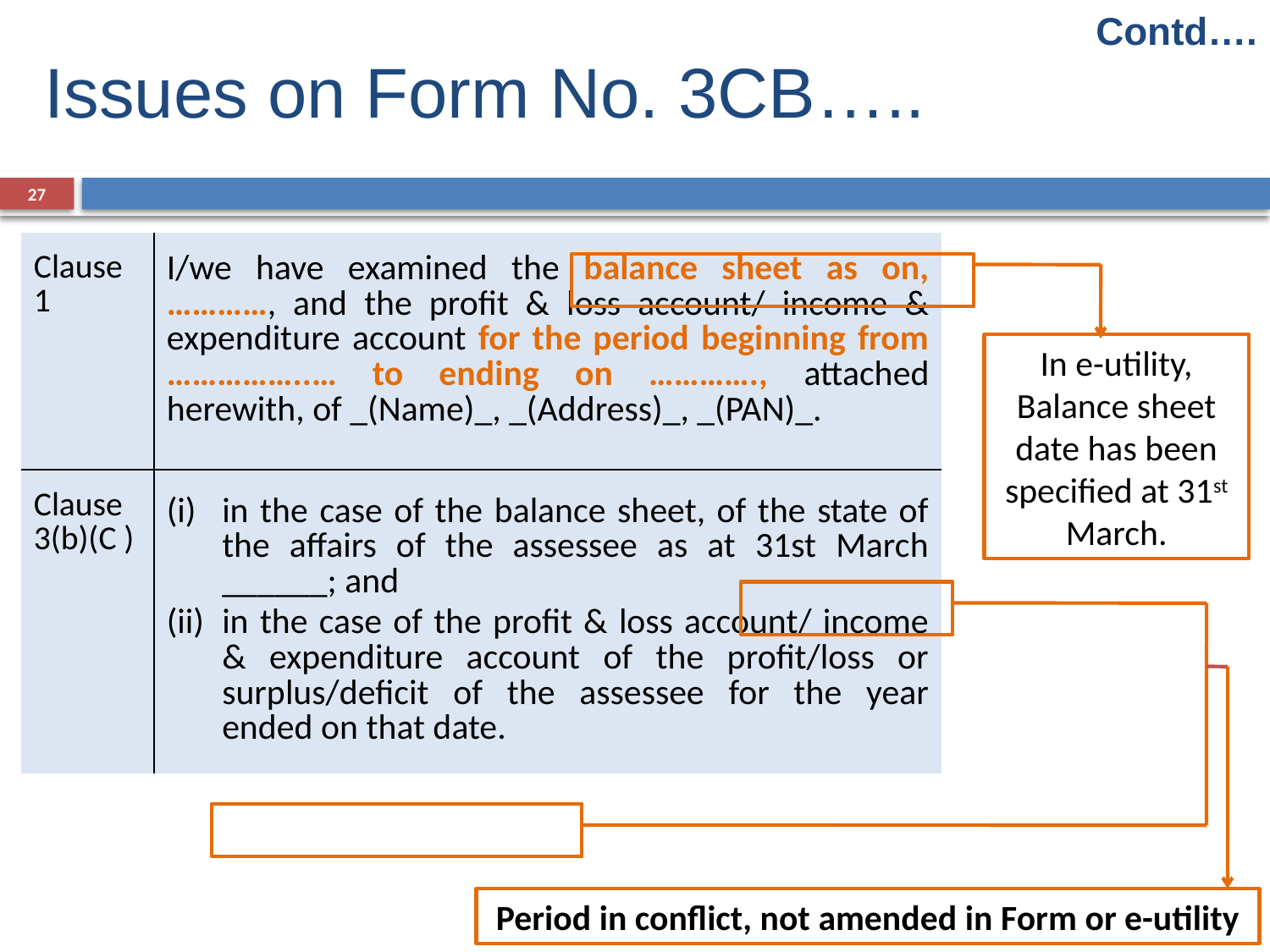

Contd….
Issues on Form No. 3CB…..
27
| Clause 1 | I/we have examined the balance sheet as on, …………, and the profit & loss account/ income & expenditure account for the period beginning from ……………..… to ending on …………., attached herewith, of \_(Name)\_, \_(Address)\_, \_(PAN)\_. |
| --- | --- |
| Clause 3(b)(C ) | in the case of the balance sheet, of the state of the affairs of the assessee as at 31st March \_\_\_\_\_\_; and in the case of the profit & loss account/ income & expenditure account of the profit/loss or surplus/deficit of the assessee for the year ended on that date. |

In e-utility, Balance sheet date has been specified at 31st March.

Period in conflict, not amended in Form or e-utility